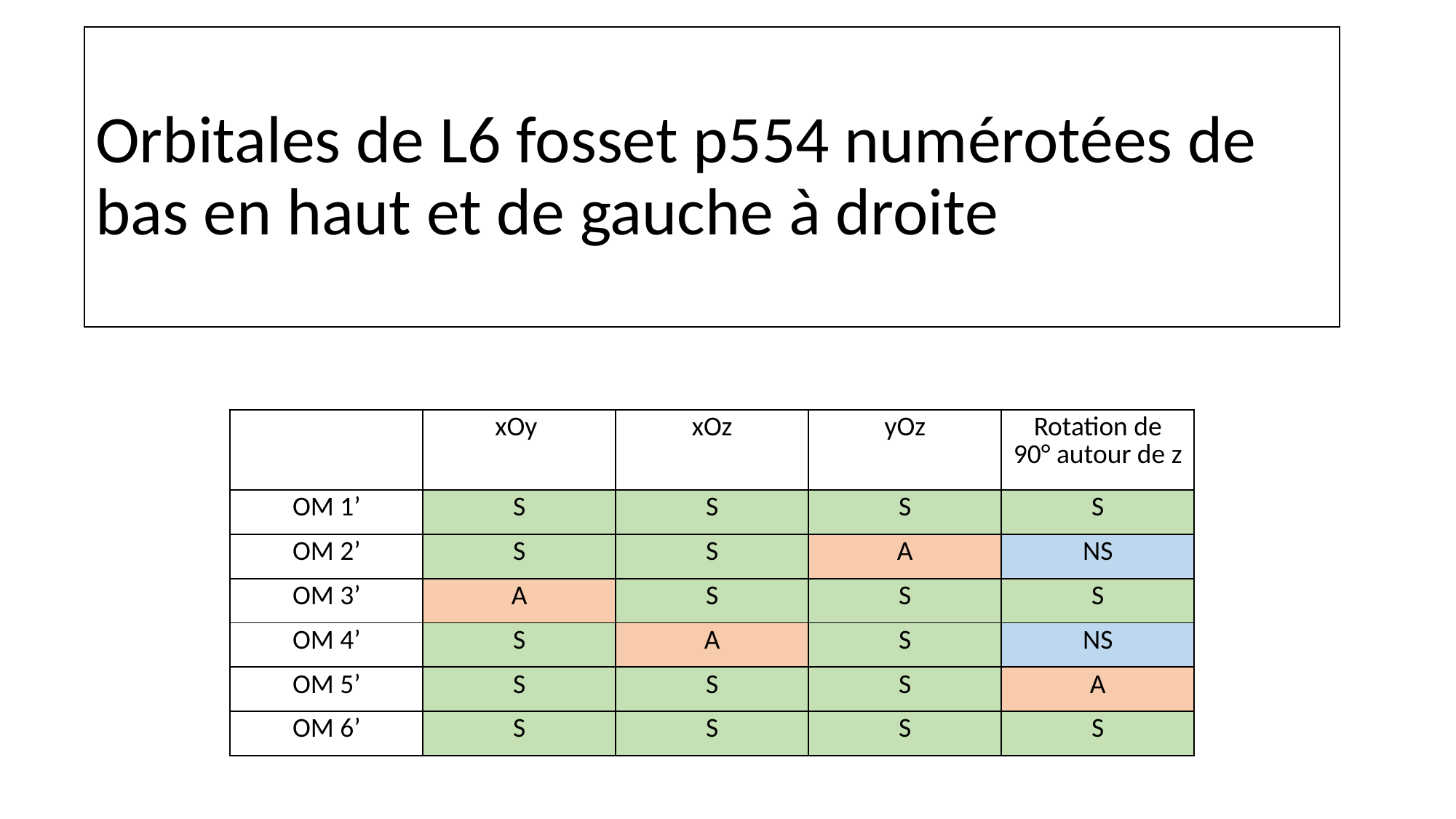

# Orbitales de L6 fosset p554 numérotées de bas en haut et de gauche à droite
|  | xOy | xOz | yOz | Rotation de 90° autour de z |
| --- | --- | --- | --- | --- |
| OM 1’ | S | S | S | S |
| OM 2’ | S | S | A | NS |
| OM 3’ | A | S | S | S |
| OM 4’ | S | A | S | NS |
| OM 5’ | S | S | S | A |
| OM 6’ | S | S | S | S |